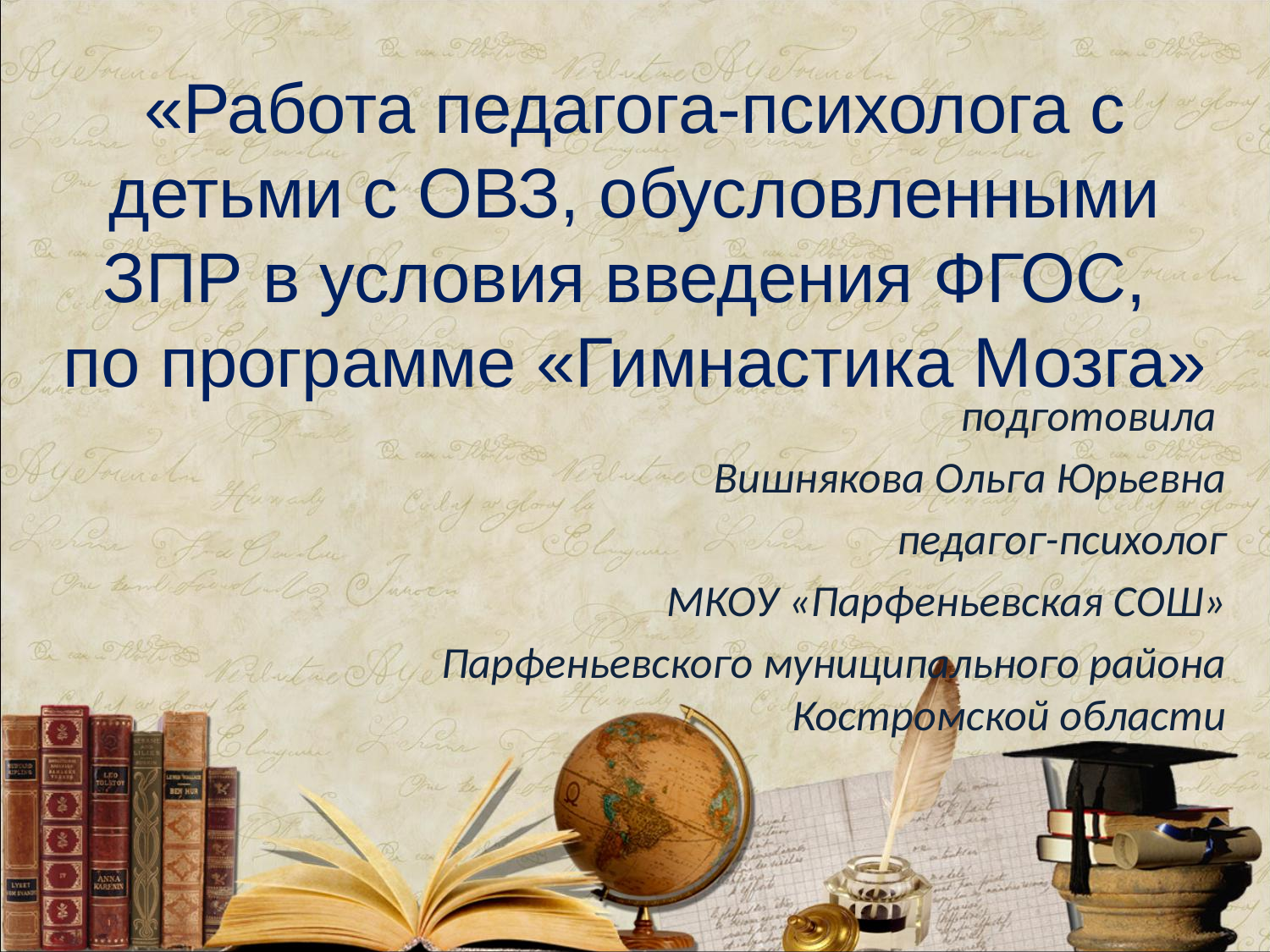

# «Работа педагога-психолога с детьми с ОВЗ, обусловленными ЗПР в условия введения ФГОС, по программе «Гимнастика Мозга»
подготовила
Вишнякова Ольга Юрьевна
педагог-психолог
 МКОУ «Парфеньевская СОШ»
Парфеньевского муниципального района Костромской области